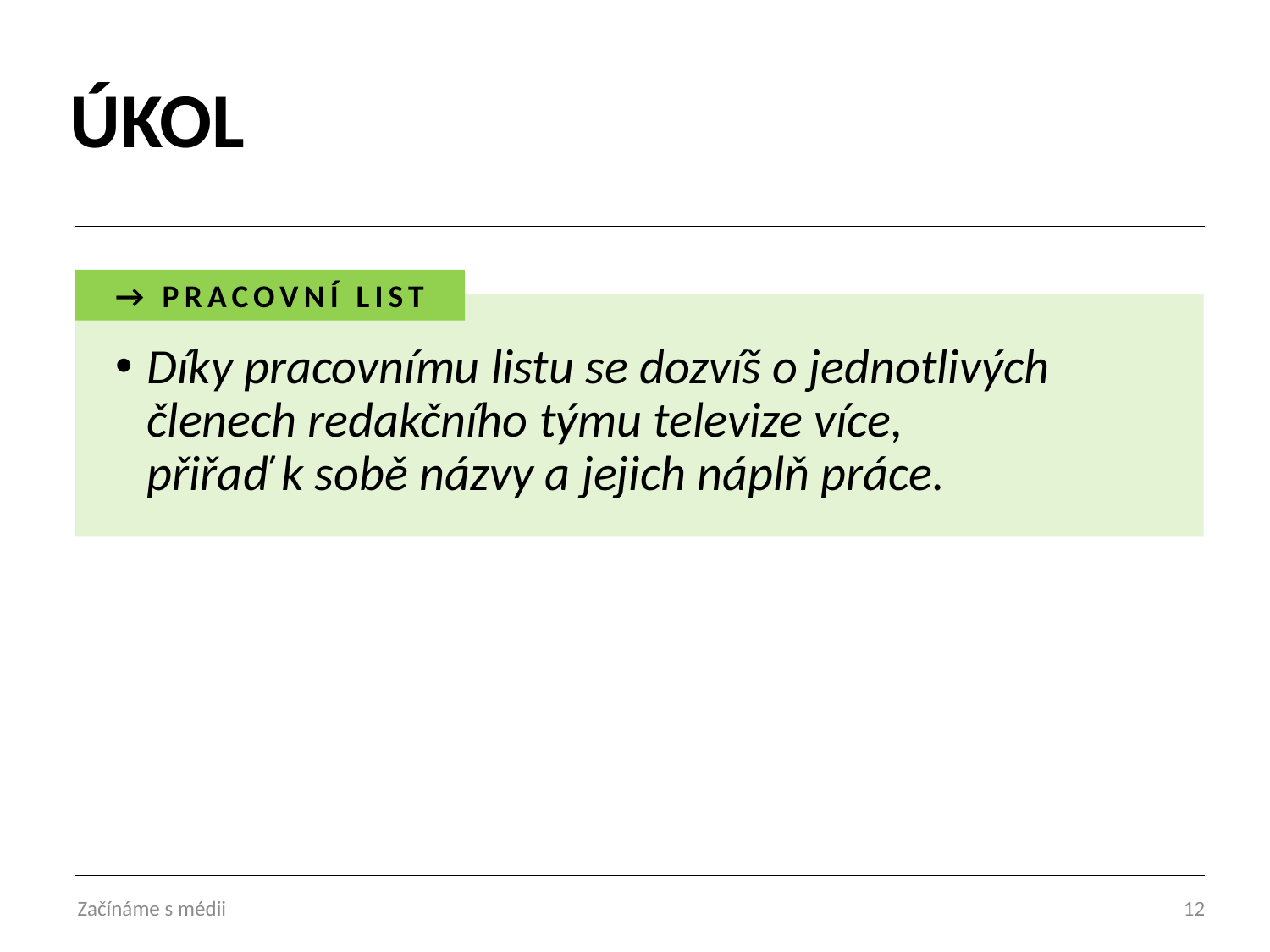

# ÚKOL
→ PRACOVNÍ LIST

Díky pracovnímu listu se dozvíš o jednotlivých členech redakčního týmu televize více,
přiřaď k sobě názvy a jejich náplň práce.

Začínáme s médii
12